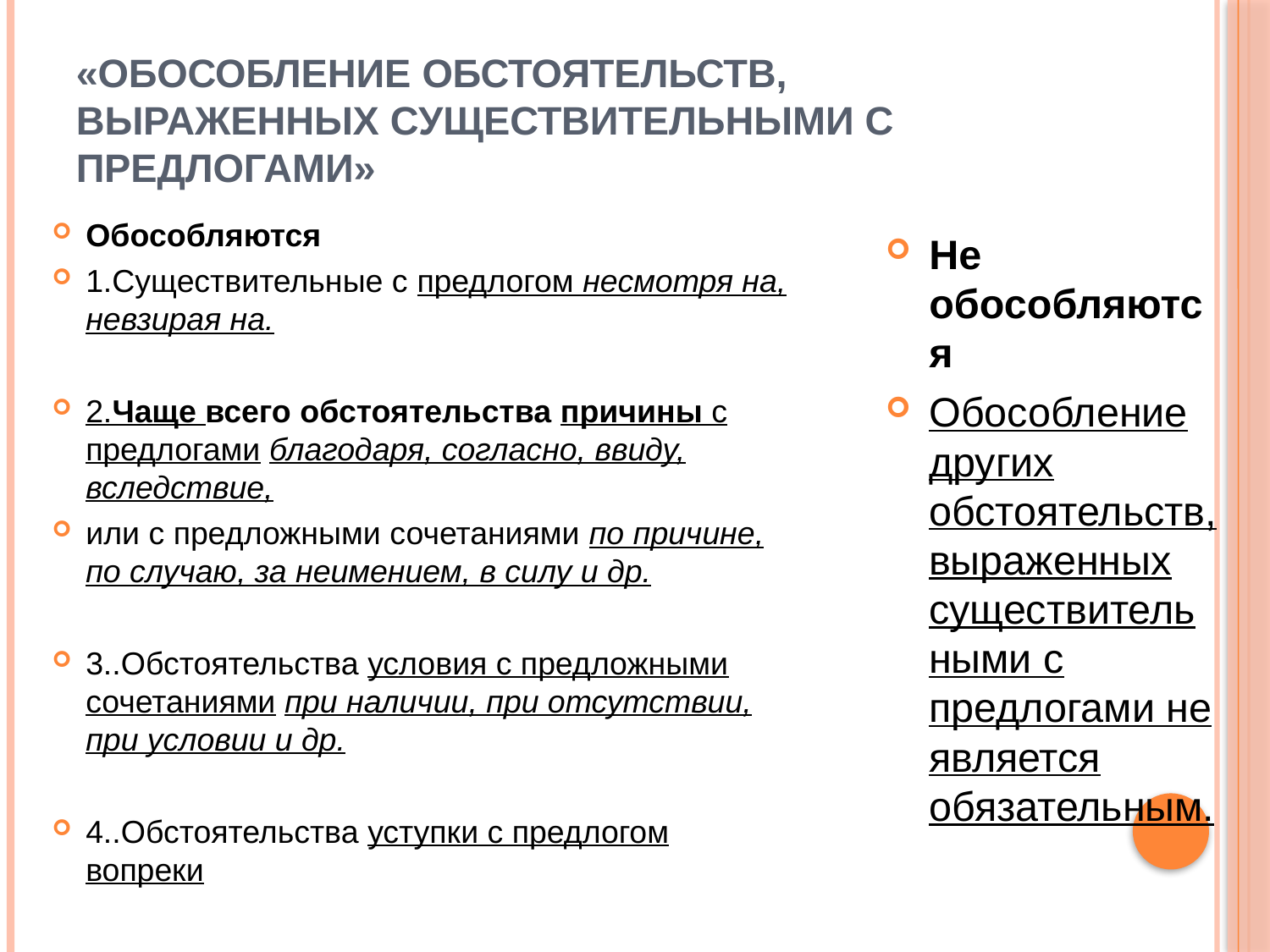

# «Обособление обстоятельств, выраженных существительными с предлогами»
Обособляются
1.Существительные с предлогом несмотря на, невзирая на.

2.Чаще всего обстоятельства причины с предлогами благодаря, согласно, ввиду, вследствие,
или с предложными сочетаниями по причине, по случаю, за неимением, в силу и др.

3..Обстоятельства условия с предложными сочетаниями при наличии, при отсутствии, при условии и др.

4..Обстоятельства уступки с предлогом вопреки

Не обособляются
Обособление других обстоятельств, выраженных существительными с предлогами не является обязательным.